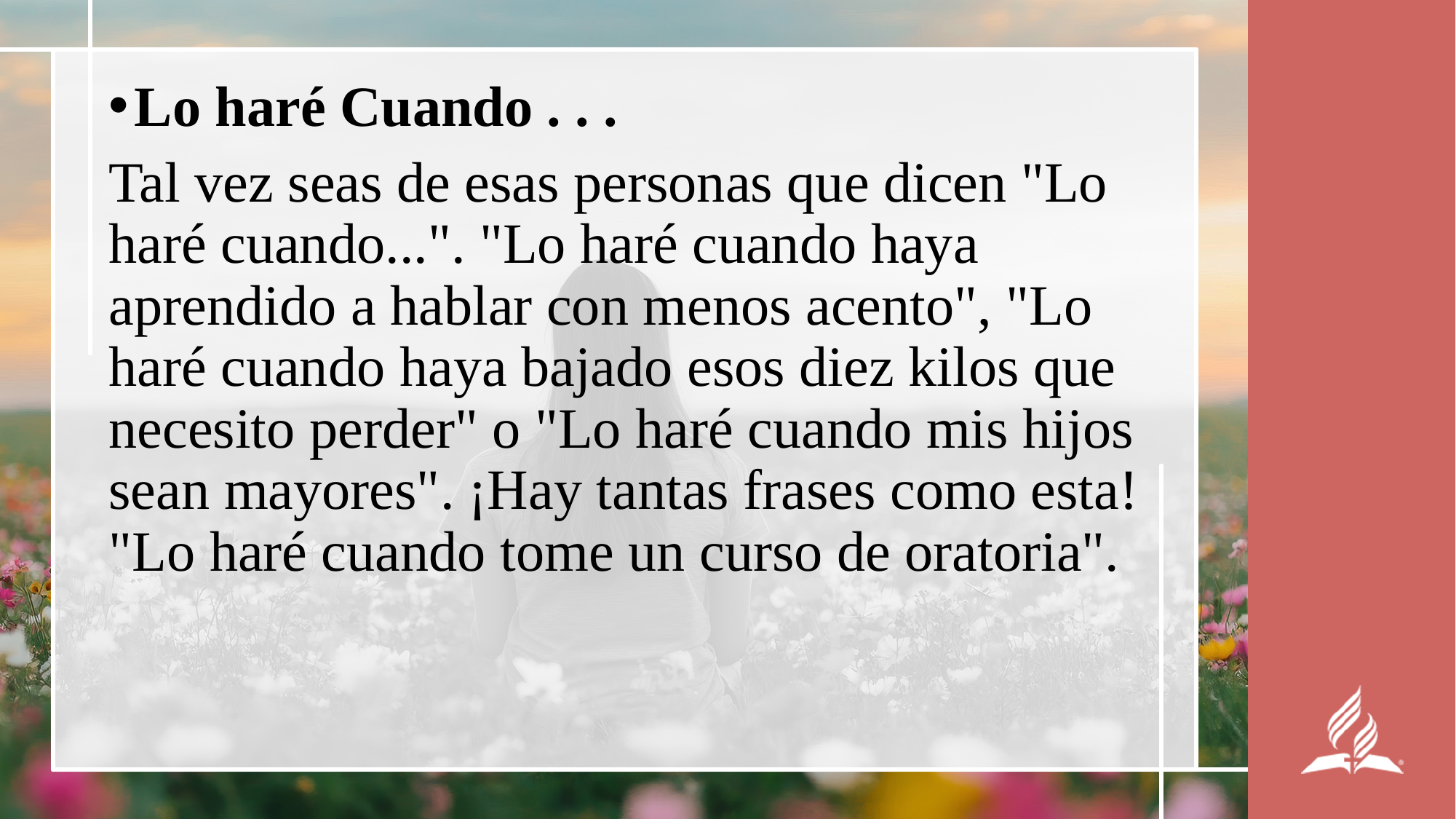

Lo haré Cuando . . .
Tal vez seas de esas personas que dicen "Lo haré cuando...". "Lo haré cuando haya aprendido a hablar con menos acento", "Lo haré cuando haya bajado esos diez kilos que necesito perder" o "Lo haré cuando mis hijos sean mayores". ¡Hay tantas frases como esta! "Lo haré cuando tome un curso de oratoria".